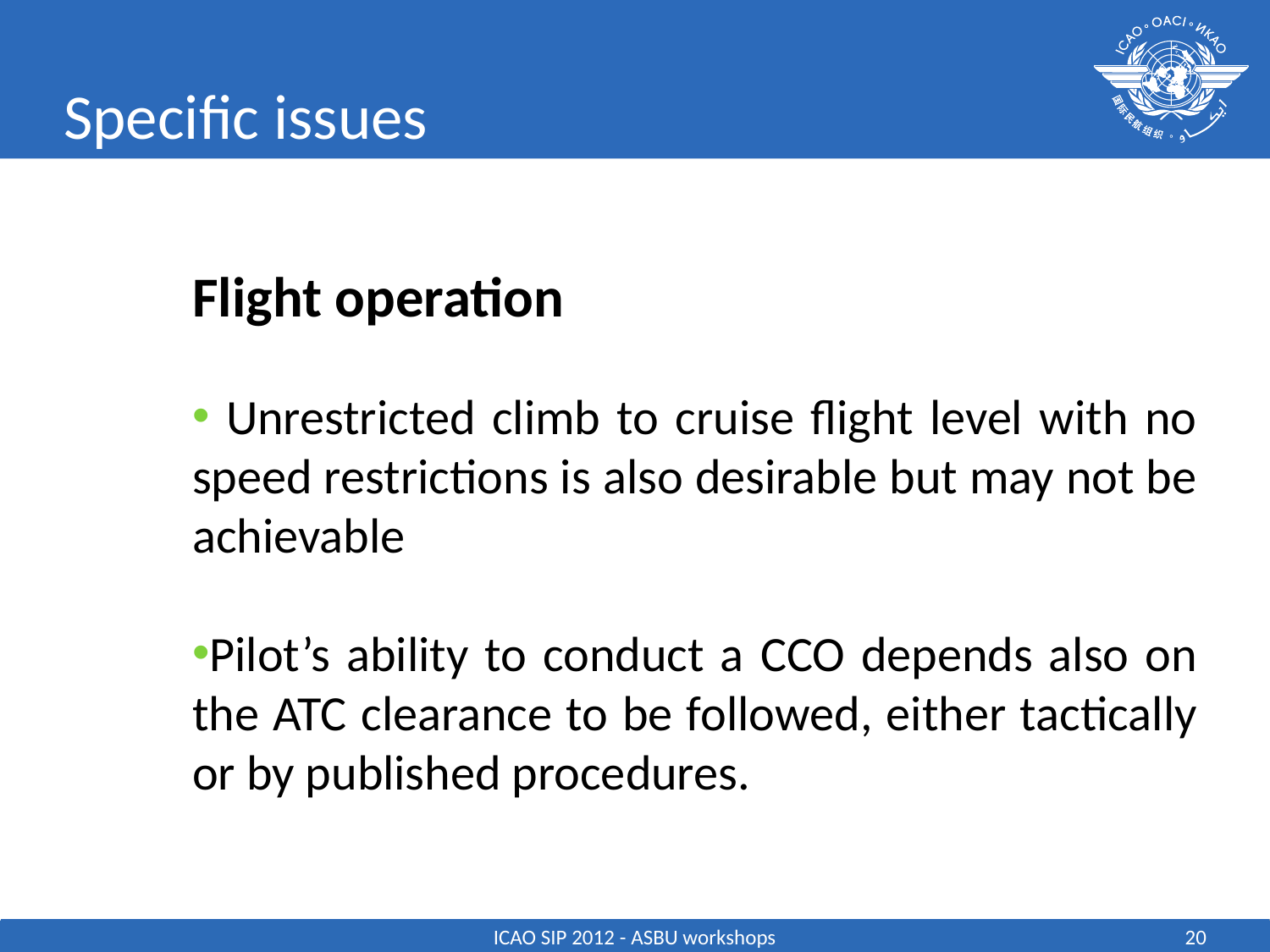

# Specific issues
Flight operation

 Unrestricted climb to cruise flight level with no speed restrictions is also desirable but may not be achievable

Pilot’s ability to conduct a CCO depends also on the ATC clearance to be followed, either tactically or by published procedures.
ICAO SIP 2012 - ASBU workshops
20